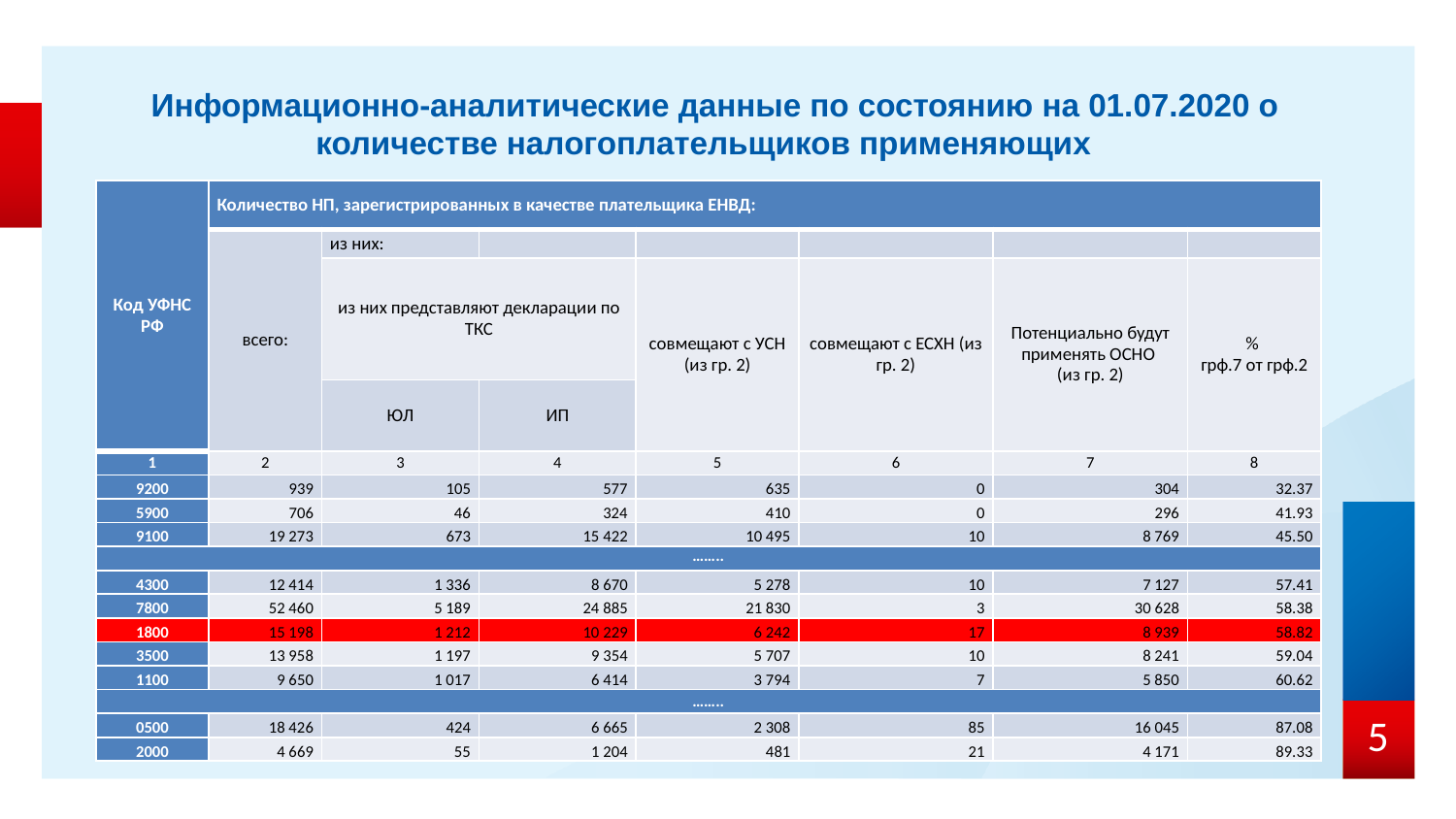

Информационно-аналитические данные по состоянию на 01.07.2020 о количестве налогоплательщиков применяющих
| Код УФНС РФ | Количество НП, зарегистрированных в качестве плательщика ЕНВД: |  |  |  |  |  |  |
| --- | --- | --- | --- | --- | --- | --- | --- |
|  | всего: | из них: |  |  |  |  |  |
|  |  | из них представляют декларации по ТКС |  | совмещают с УСН (из гр. 2) | совмещают с ЕСХН (из гр. 2) | Потенциально будут применять ОСНО (из гр. 2) | % грф.7 от грф.2 |
|  |  | ЮЛ | ИП |  |  |  |  |
| 1 | 2 | 3 | 4 | 5 | 6 | 7 | 8 |
| 9200 | 939 | 105 | 577 | 635 | 0 | 304 | 32.37 |
| 5900 | 706 | 46 | 324 | 410 | 0 | 296 | 41.93 |
| 9100 | 19 273 | 673 | 15 422 | 10 495 | 10 | 8 769 | 45.50 |
| …….. |  |  |  |  |  |  |  |
| 4300 | 12 414 | 1 336 | 8 670 | 5 278 | 10 | 7 127 | 57.41 |
| 7800 | 52 460 | 5 189 | 24 885 | 21 830 | 3 | 30 628 | 58.38 |
| 1800 | 15 198 | 1 212 | 10 229 | 6 242 | 17 | 8 939 | 58.82 |
| 3500 | 13 958 | 1 197 | 9 354 | 5 707 | 10 | 8 241 | 59.04 |
| 1100 | 9 650 | 1 017 | 6 414 | 3 794 | 7 | 5 850 | 60.62 |
| …….. |  |  |  |  |  |  |  |
| 0500 | 18 426 | 424 | 6 665 | 2 308 | 85 | 16 045 | 87.08 |
| 2000 | 4 669 | 55 | 1 204 | 481 | 21 | 4 171 | 89.33 |
5